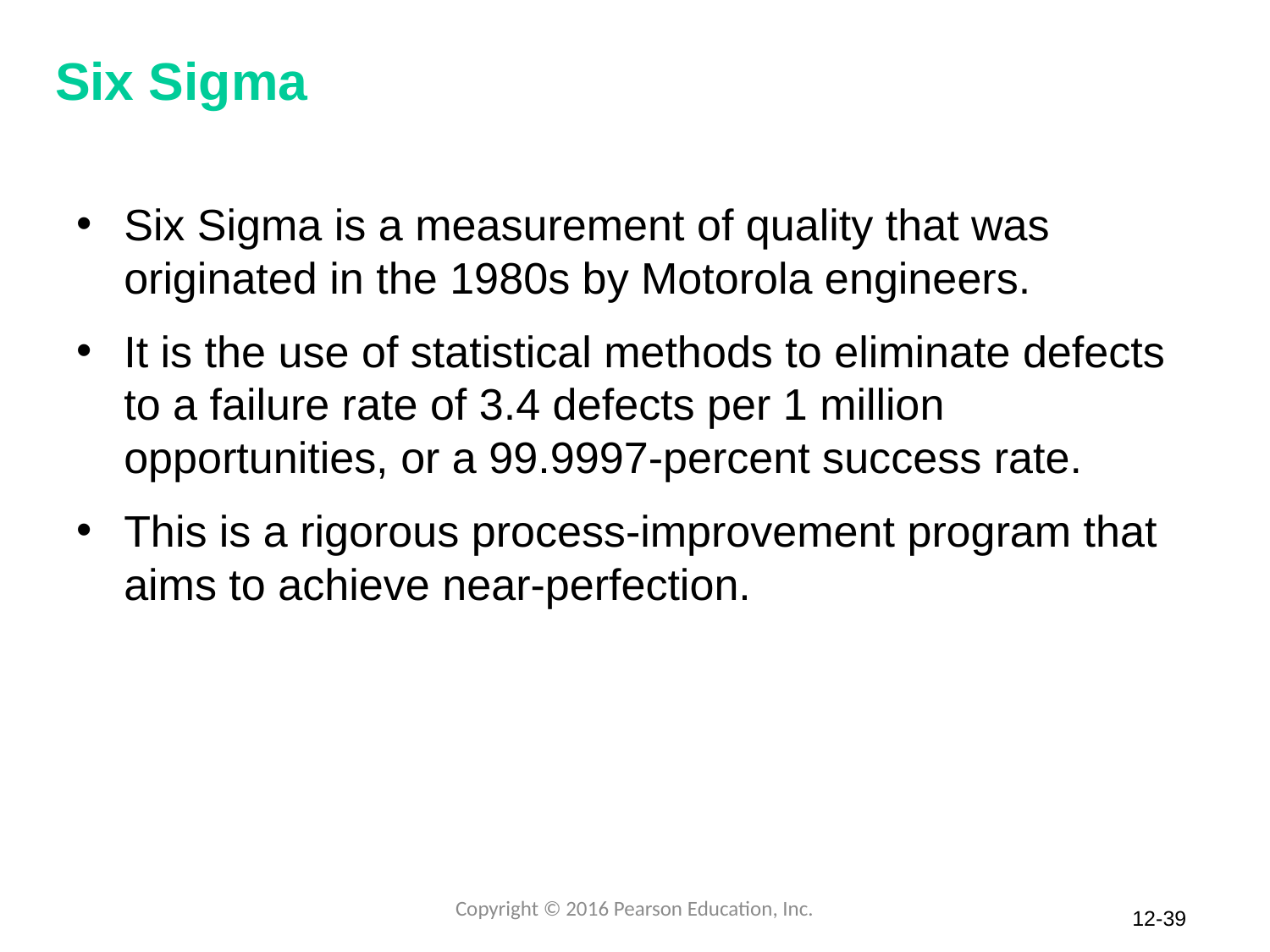

# Six Sigma
Six Sigma is a measurement of quality that was originated in the 1980s by Motorola engineers.

It is the use of statistical methods to eliminate defects to a failure rate of 3.4 defects per 1 million opportunities, or a 99.9997-percent success rate.

This is a rigorous process-improvement program that aims to achieve near-perfection.

Copyright © 2016 Pearson Education, Inc.